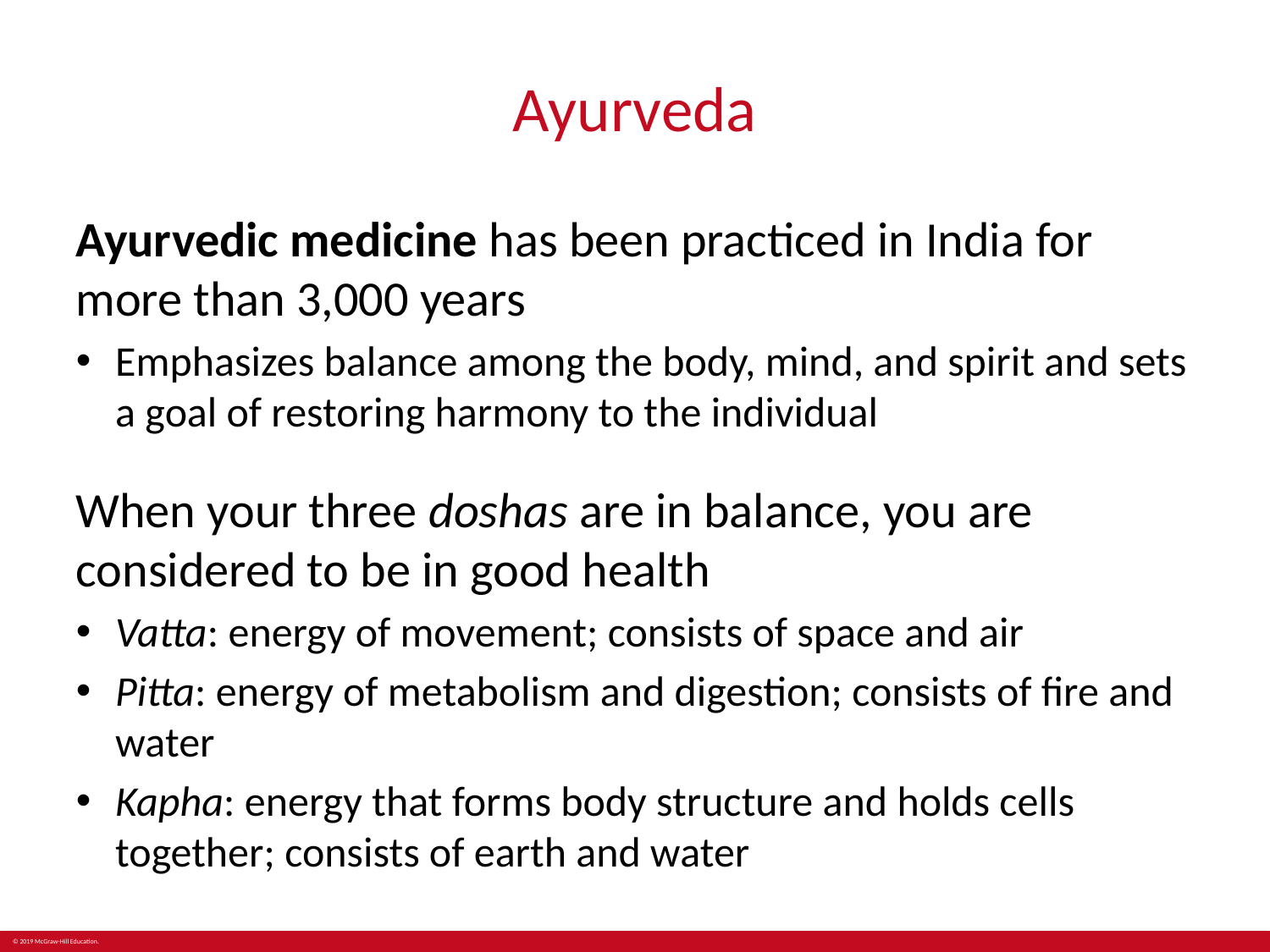

# Ayurveda
Ayurvedic medicine has been practiced in India for more than 3,000 years
Emphasizes balance among the body, mind, and spirit and sets a goal of restoring harmony to the individual
When your three doshas are in balance, you are considered to be in good health
Vatta: energy of movement; consists of space and air
Pitta: energy of metabolism and digestion; consists of fire and water
Kapha: energy that forms body structure and holds cells together; consists of earth and water